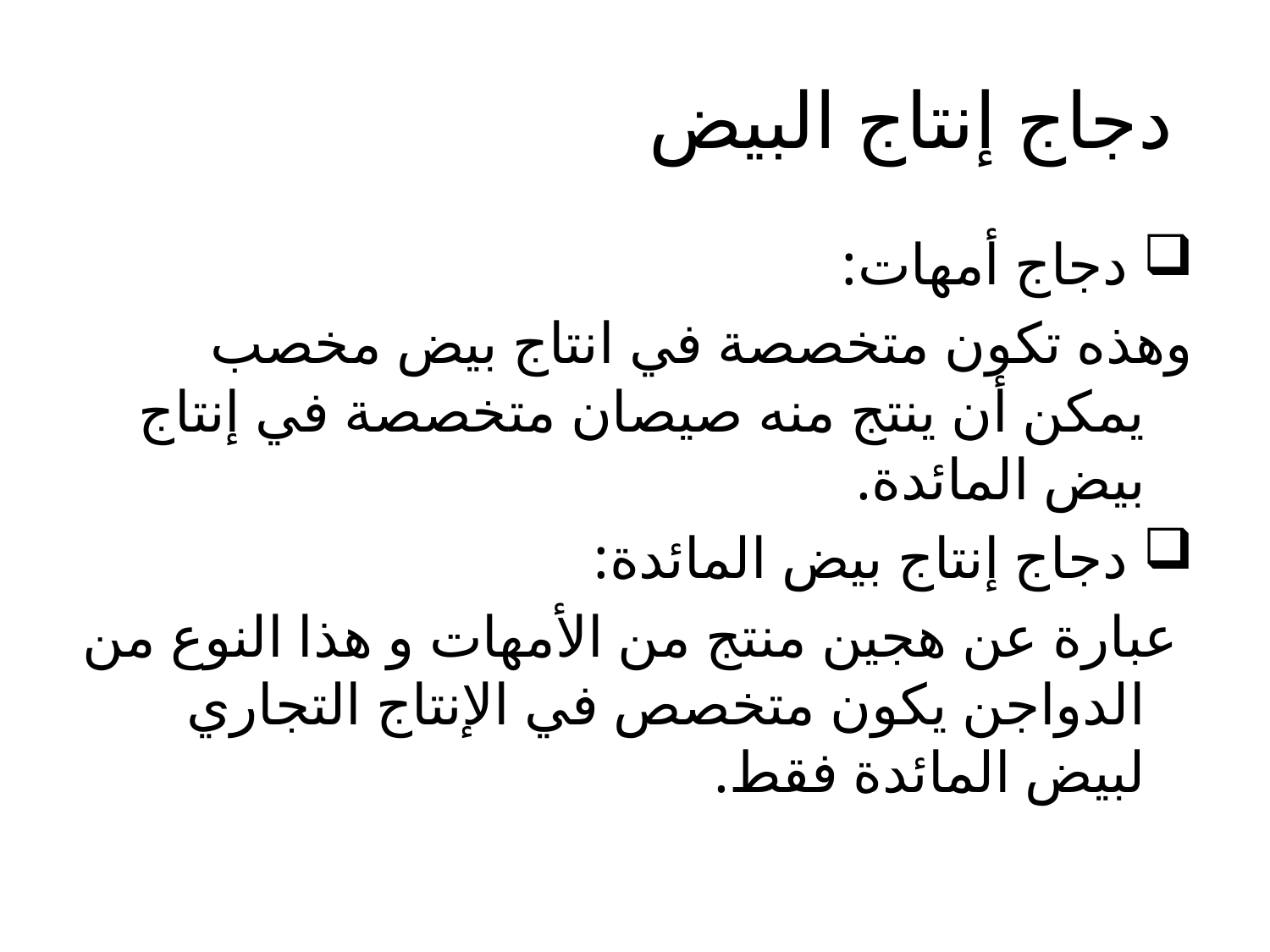

# دجاج إنتاج البيض
 دجاج أمهات:
وهذه تكون متخصصة في انتاج بيض مخصب يمكن أن ينتج منه صيصان متخصصة في إنتاج بيض المائدة.
 دجاج إنتاج بيض المائدة:
 عبارة عن هجين منتج من الأمهات و هذا النوع من الدواجن يكون متخصص في الإنتاج التجاري لبيض المائدة فقط.